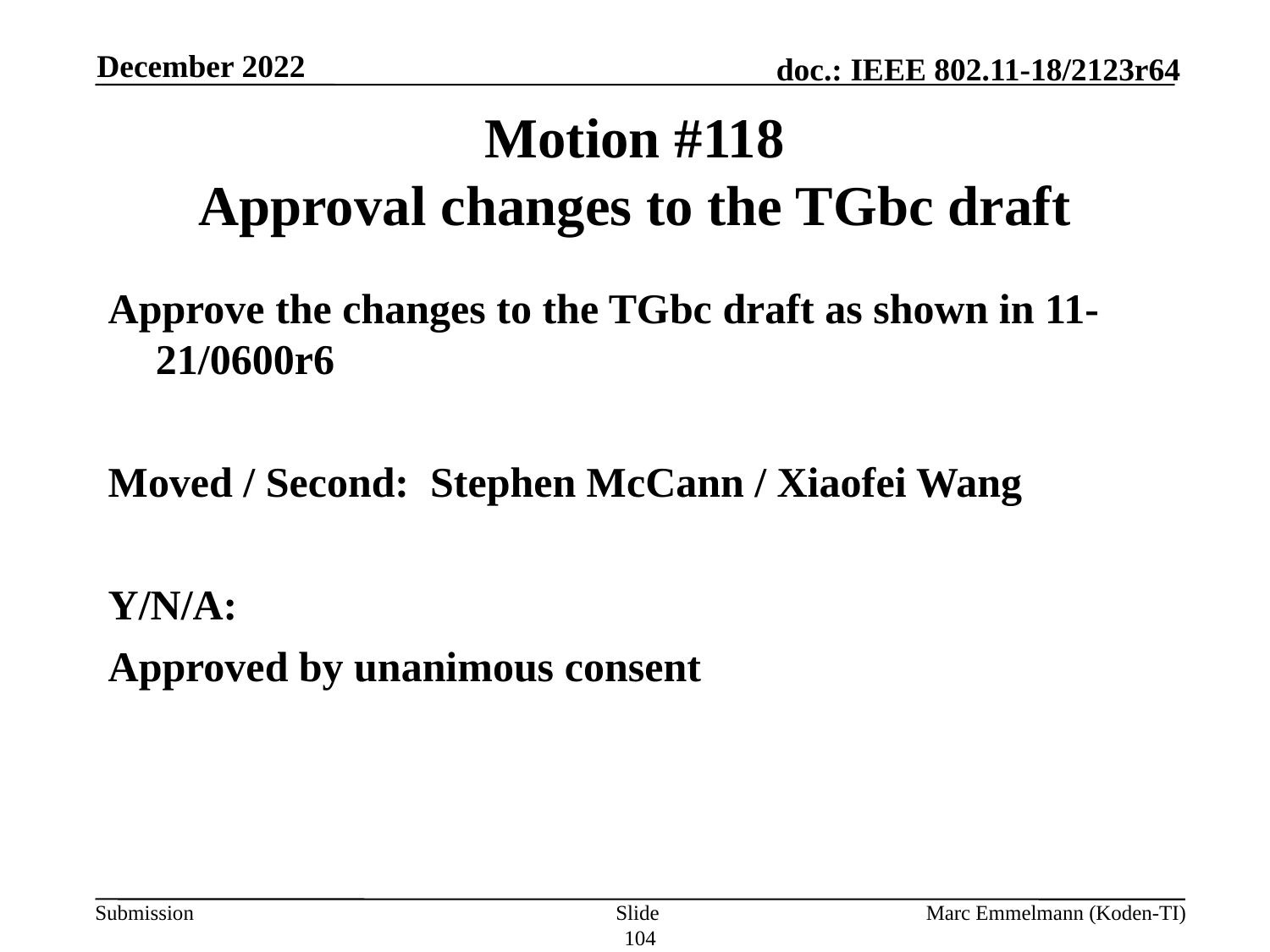

December 2022
# Motion #118 Approval changes to the TGbc draft
Approve the changes to the TGbc draft as shown in 11-21/0600r6

Moved / Second:  Stephen McCann / Xiaofei Wang

Y/N/A:
Approved by unanimous consent

Slide 104
Marc Emmelmann (Koden-TI)